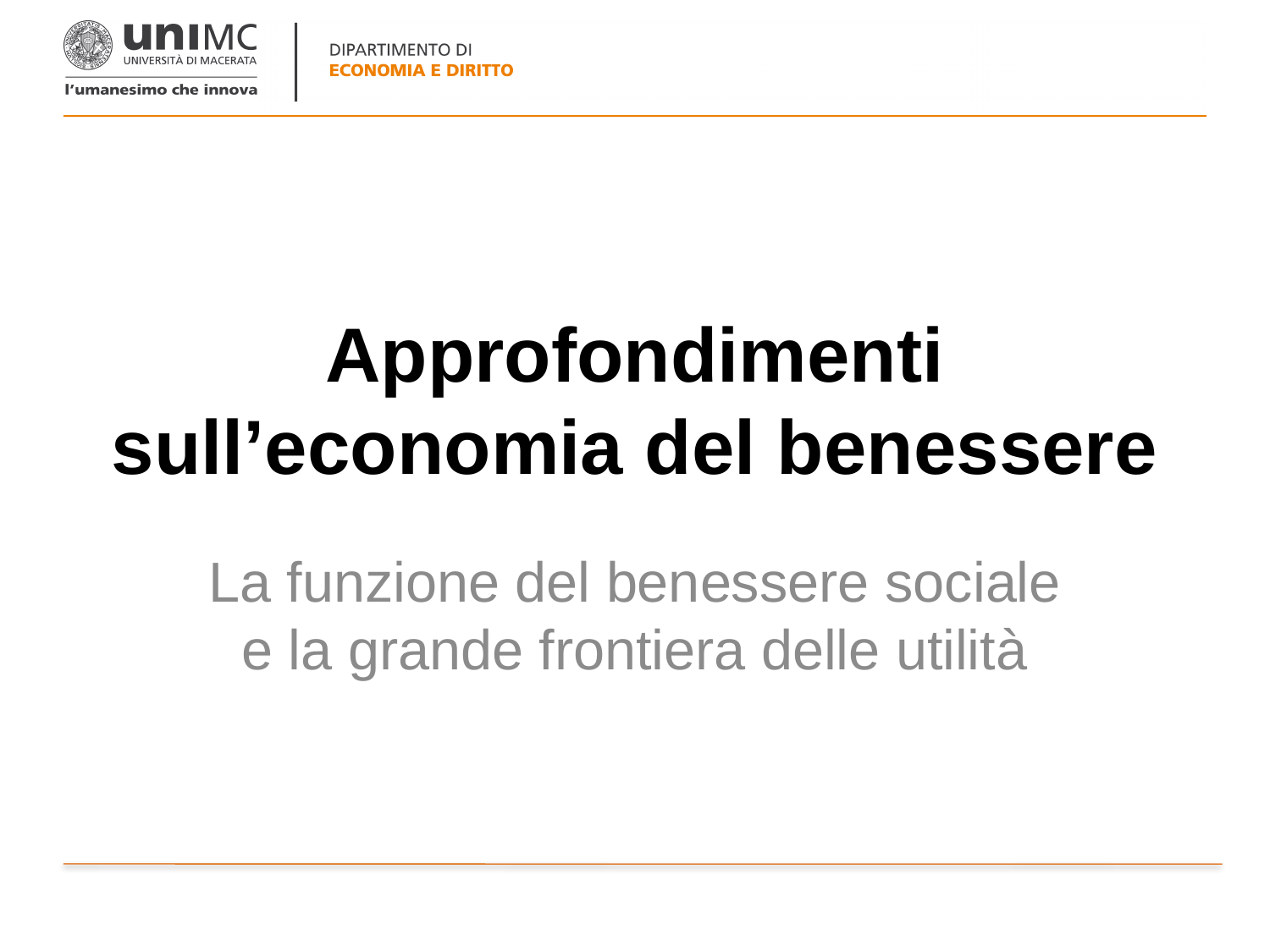

# Approfondimenti sull’economia del benessere
La funzione del benessere sociale e la grande frontiera delle utilità